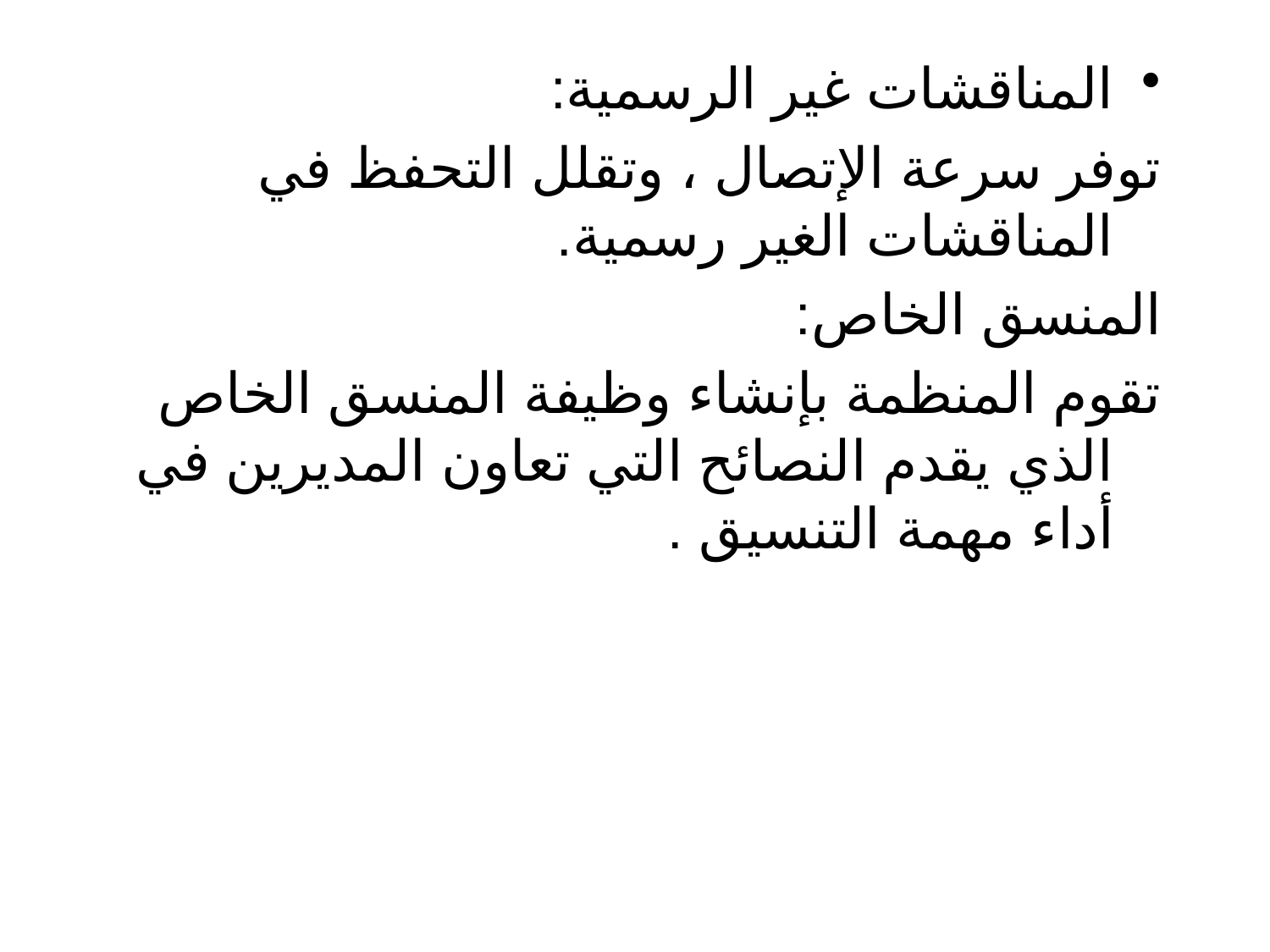

المناقشات غير الرسمية:
توفر سرعة الإتصال ، وتقلل التحفظ في المناقشات الغير رسمية.
المنسق الخاص:
تقوم المنظمة بإنشاء وظيفة المنسق الخاص الذي يقدم النصائح التي تعاون المديرين في أداء مهمة التنسيق .